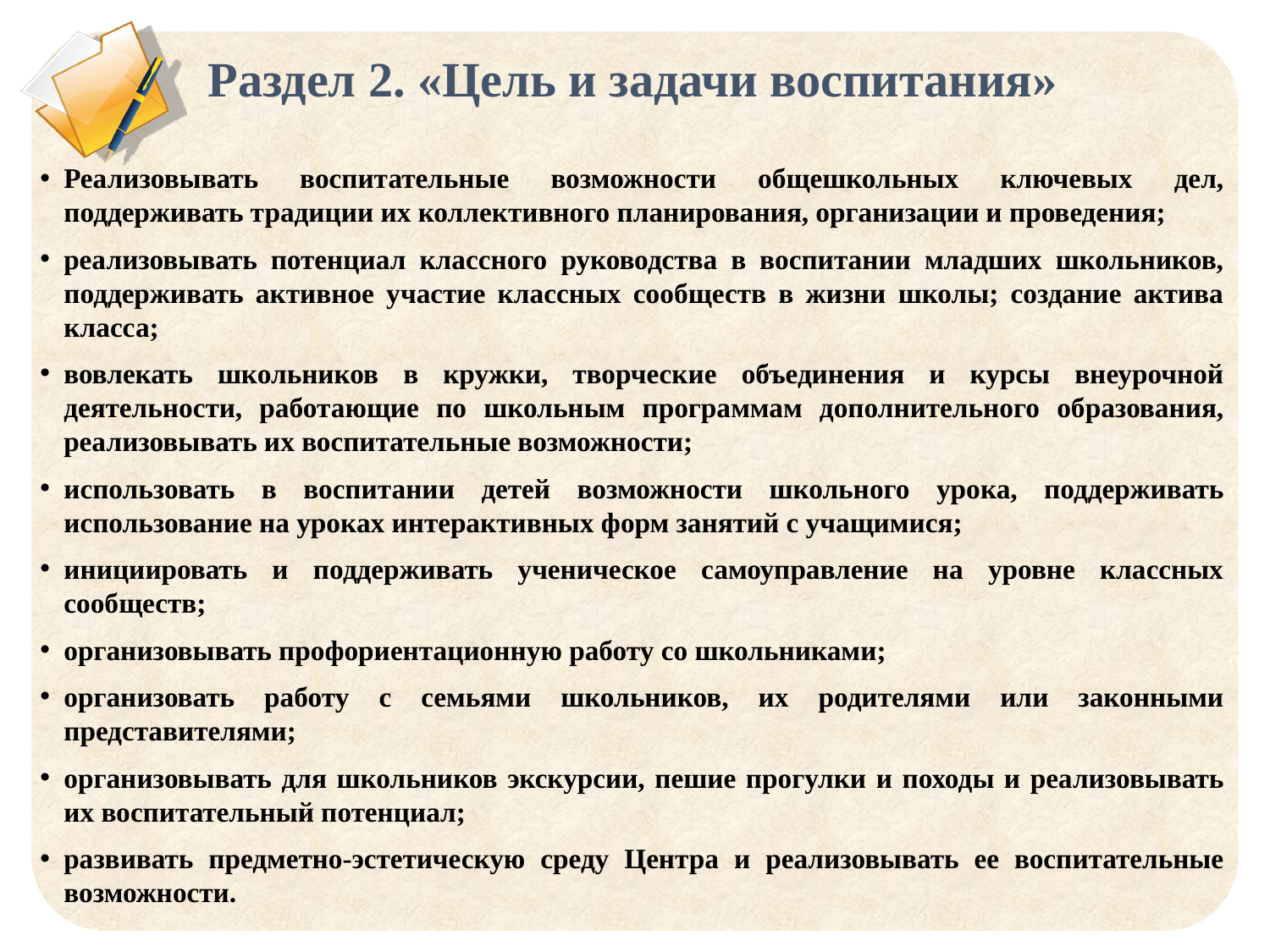

# Раздел 2. «Цель и задачи воспитания»
Реализовывать воспитательные возможности общешкольных ключевых дел, поддерживать традиции их коллективного планирования, организации и проведения;
реализовывать потенциал классного руководства в воспитании младших школьников, поддерживать активное участие классных сообществ в жизни школы; создание актива класса;
вовлекать школьников в кружки, творческие объединения и курсы внеурочной деятельности, работающие по школьным программам дополнительного образования, реализовывать их воспитательные возможности;
использовать в воспитании детей возможности школьного урока, поддерживать использование на уроках интерактивных форм занятий с учащимися;
инициировать и поддерживать ученическое самоуправление на уровне классных сообществ;
организовывать профориентационную работу со школьниками;
организовать работу с семьями школьников, их родителями или законными представителями;
организовывать для школьников экскурсии, пешие прогулки и походы и реализовывать их воспитательный потенциал;
развивать предметно-эстетическую среду Центра и реализовывать ее воспитательные возможности.